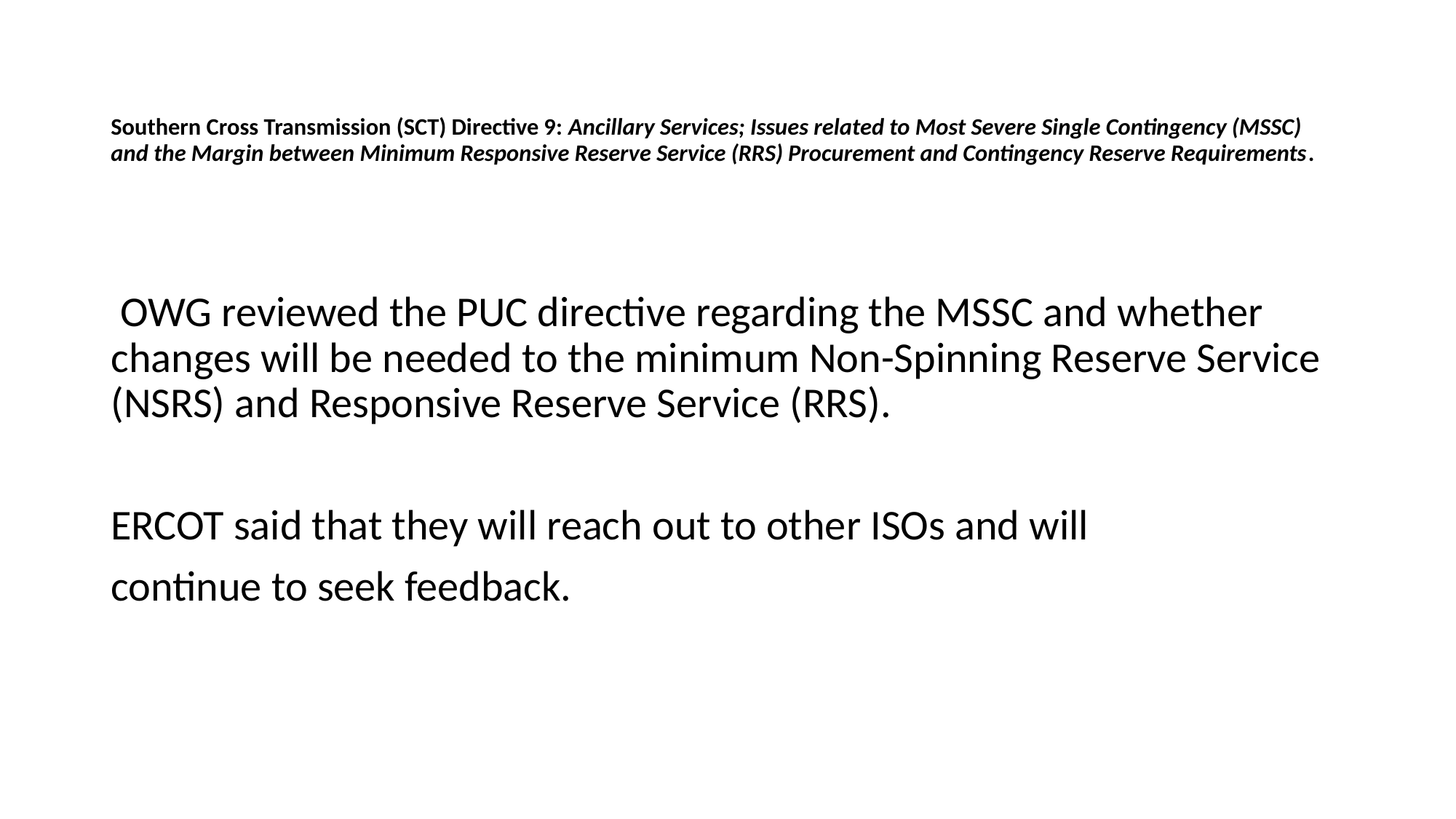

# Southern Cross Transmission (SCT) Directive 9: Ancillary Services; Issues related to Most Severe Single Contingency (MSSC) and the Margin between Minimum Responsive Reserve Service (RRS) Procurement and Contingency Reserve Requirements.

 OWG reviewed the PUC directive regarding the MSSC and whether changes will be needed to the minimum Non-Spinning Reserve Service (NSRS) and Responsive Reserve Service (RRS).

ERCOT said that they will reach out to other ISOs and will
continue to seek feedback.